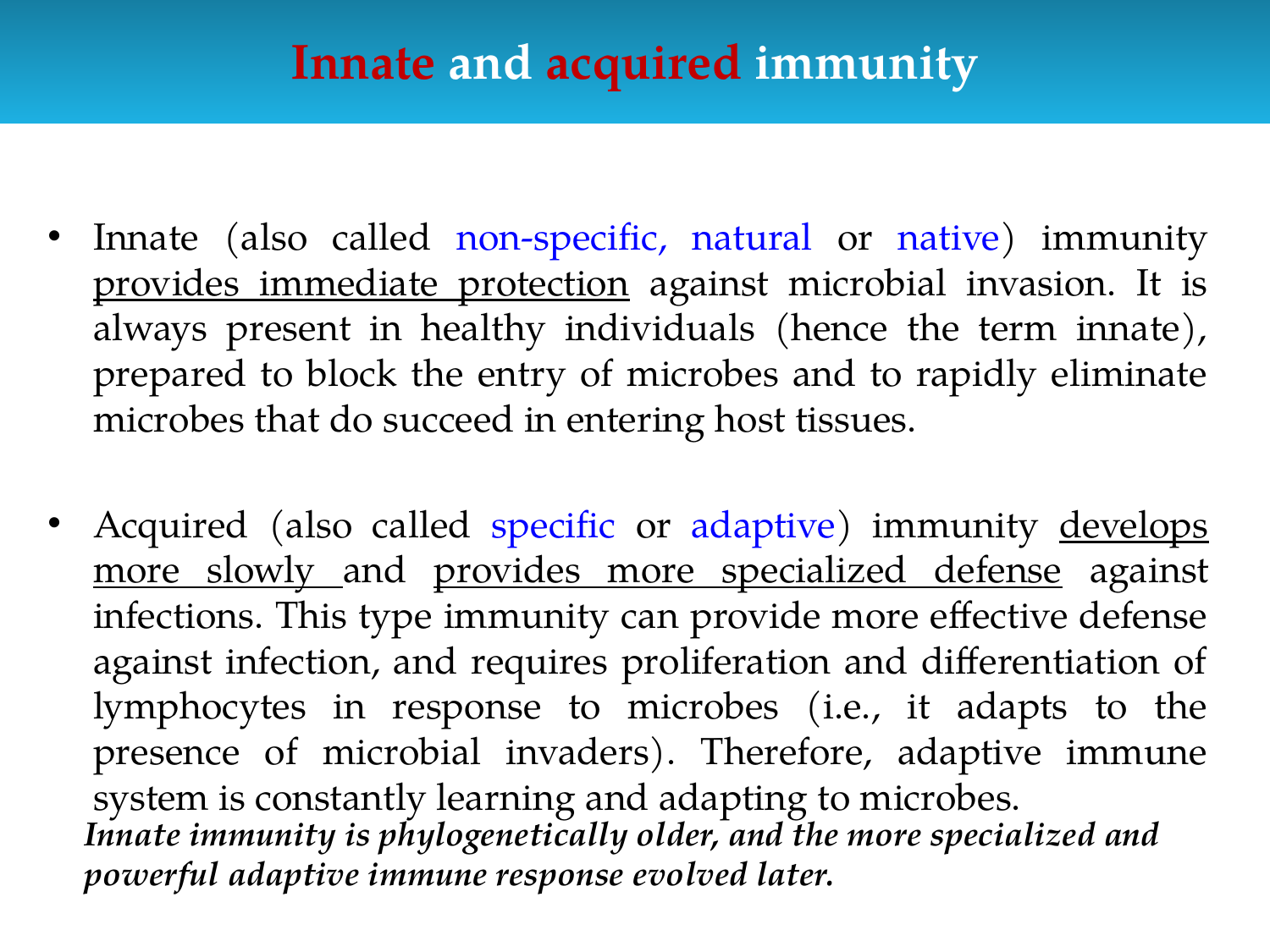

Innate and acquired immunity
Innate (also called non-specific, natural or native) immunity provides immediate protection against microbial invasion. It is always present in healthy individuals (hence the term innate), prepared to block the entry of microbes and to rapidly eliminate microbes that do succeed in entering host tissues.

Acquired (also called specific or adaptive) immunity develops more slowly and provides more specialized defense against infections. This type immunity can provide more effective defense against infection, and requires proliferation and differentiation of lymphocytes in response to microbes (i.e., it adapts to the presence of microbial invaders). Therefore, adaptive immune system is constantly learning and adapting to microbes.

Innate immunity is phylogenetically older, and the more specialized and powerful adaptive immune response evolved later.